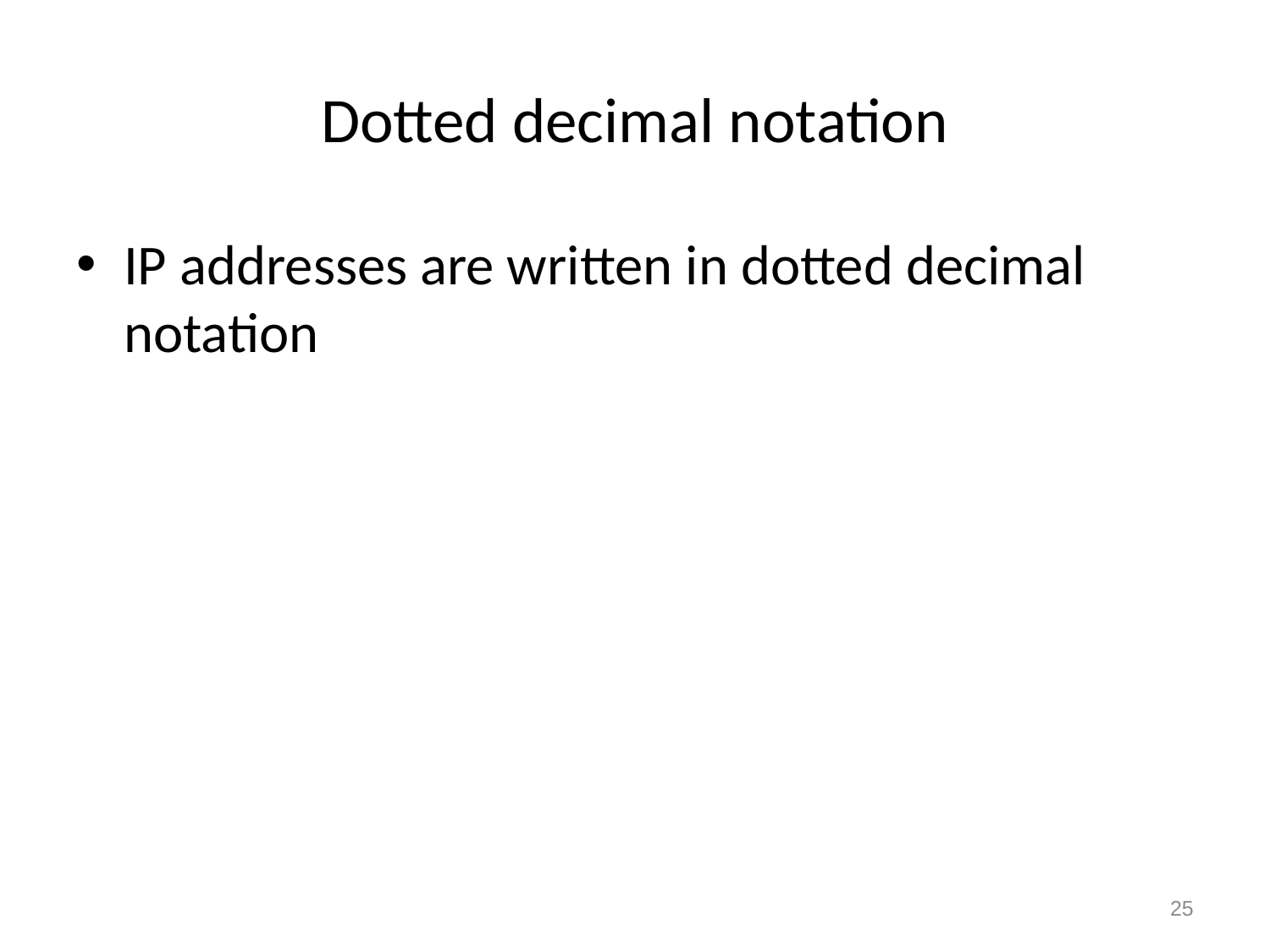

# Dotted decimal notation
IP addresses are written in dotted decimal notation

25